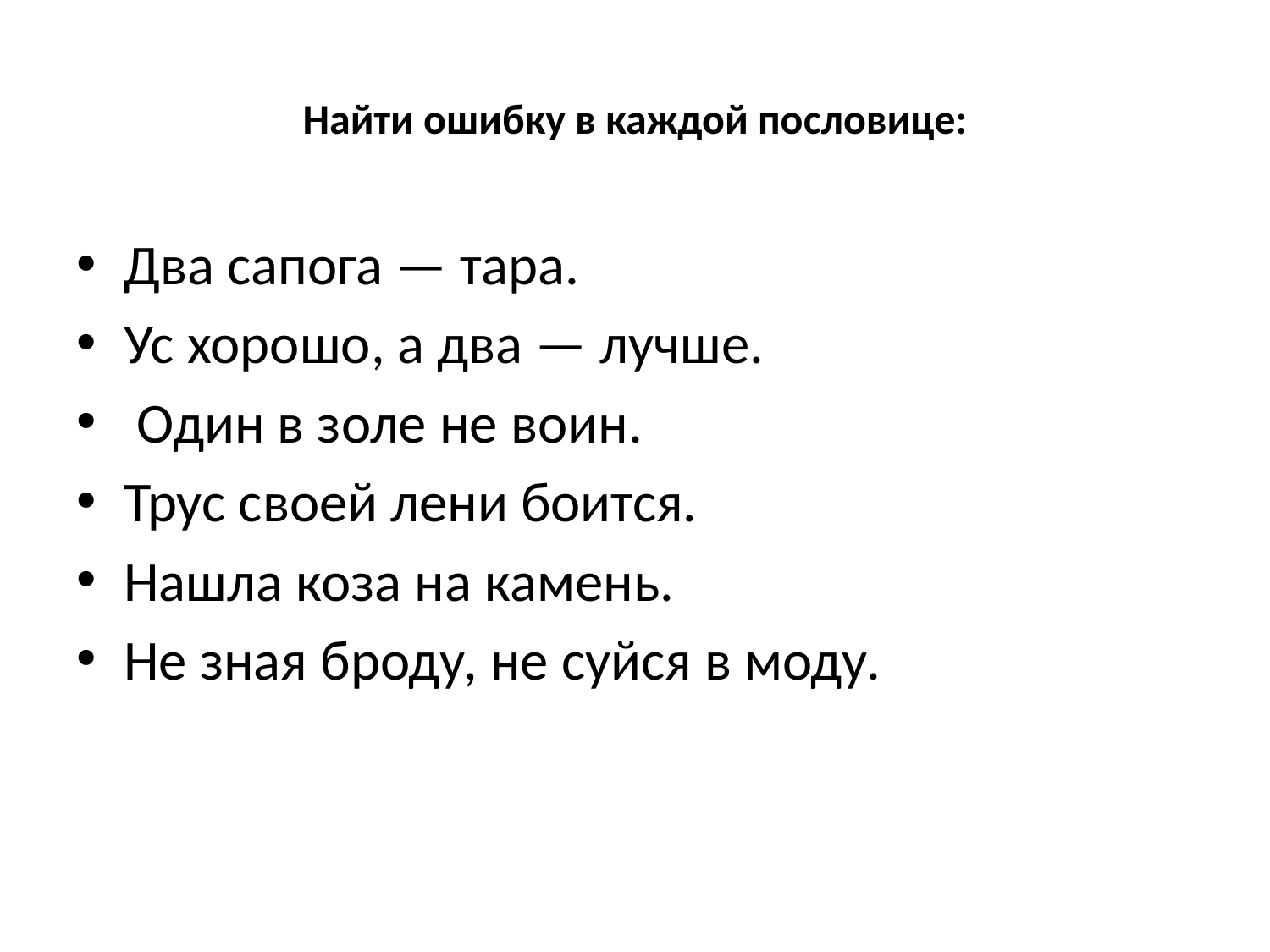

# Найти ошибку в каждой пословице:
Два сапога — тара.
Ус хорошо, а два — лучше.
 Один в золе не воин.
Трус своей лени боится.
Нашла коза на камень.
Не зная броду, не суйся в моду.